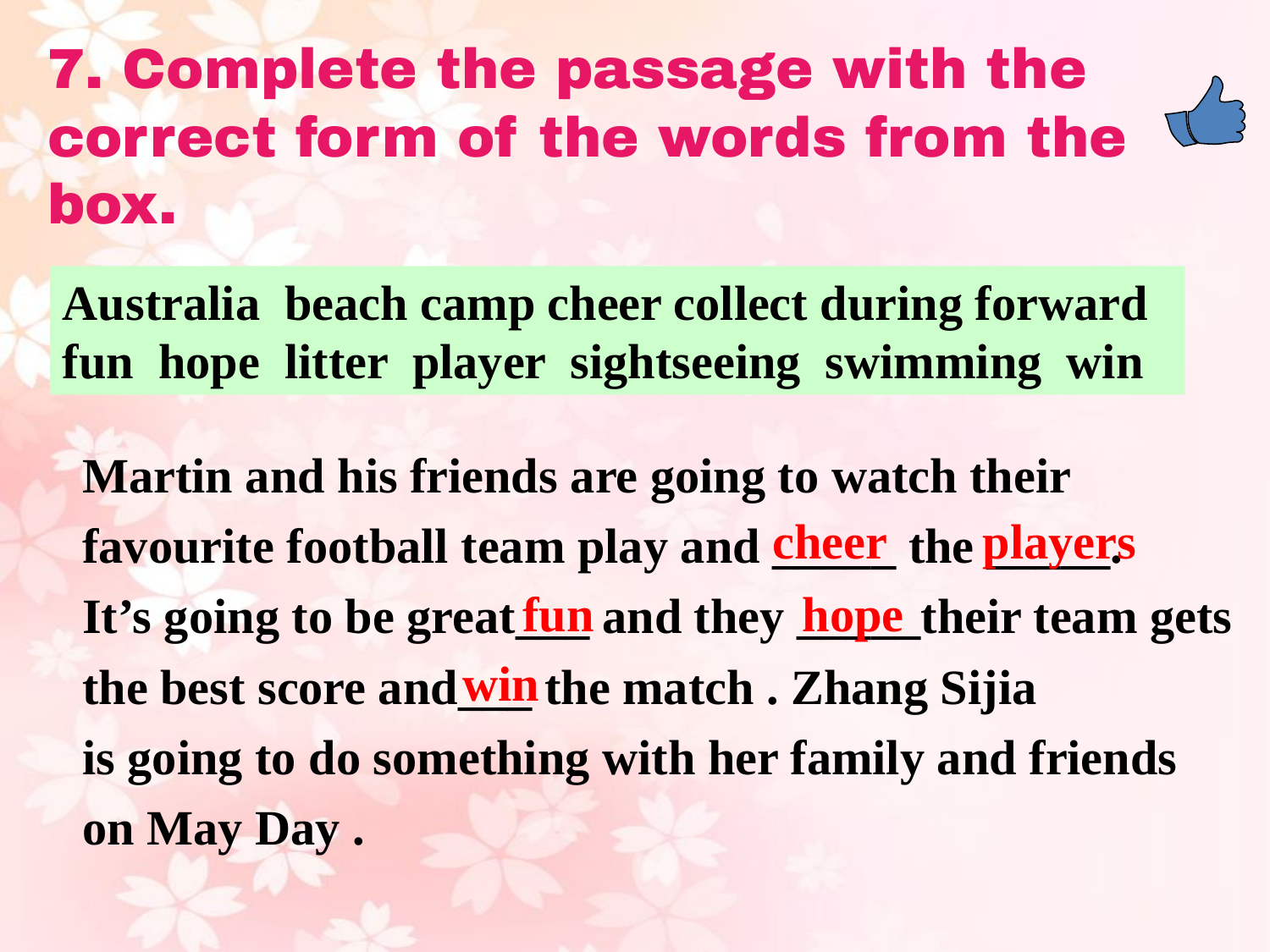

7. Complete the passage with the correct form of the words from the box.

Australia  beach camp cheer collect during forward
fun  hope  litter  player  sightseeing  swimming  win
Martin and his friends are going to watch their favourite football team play and _____ the _____.
It’s going to be great___ and they _____their team gets the best score and___ the match . Zhang Sijia
is going to do something with her family and friends on May Day .
cheer
players
fun
hope
win